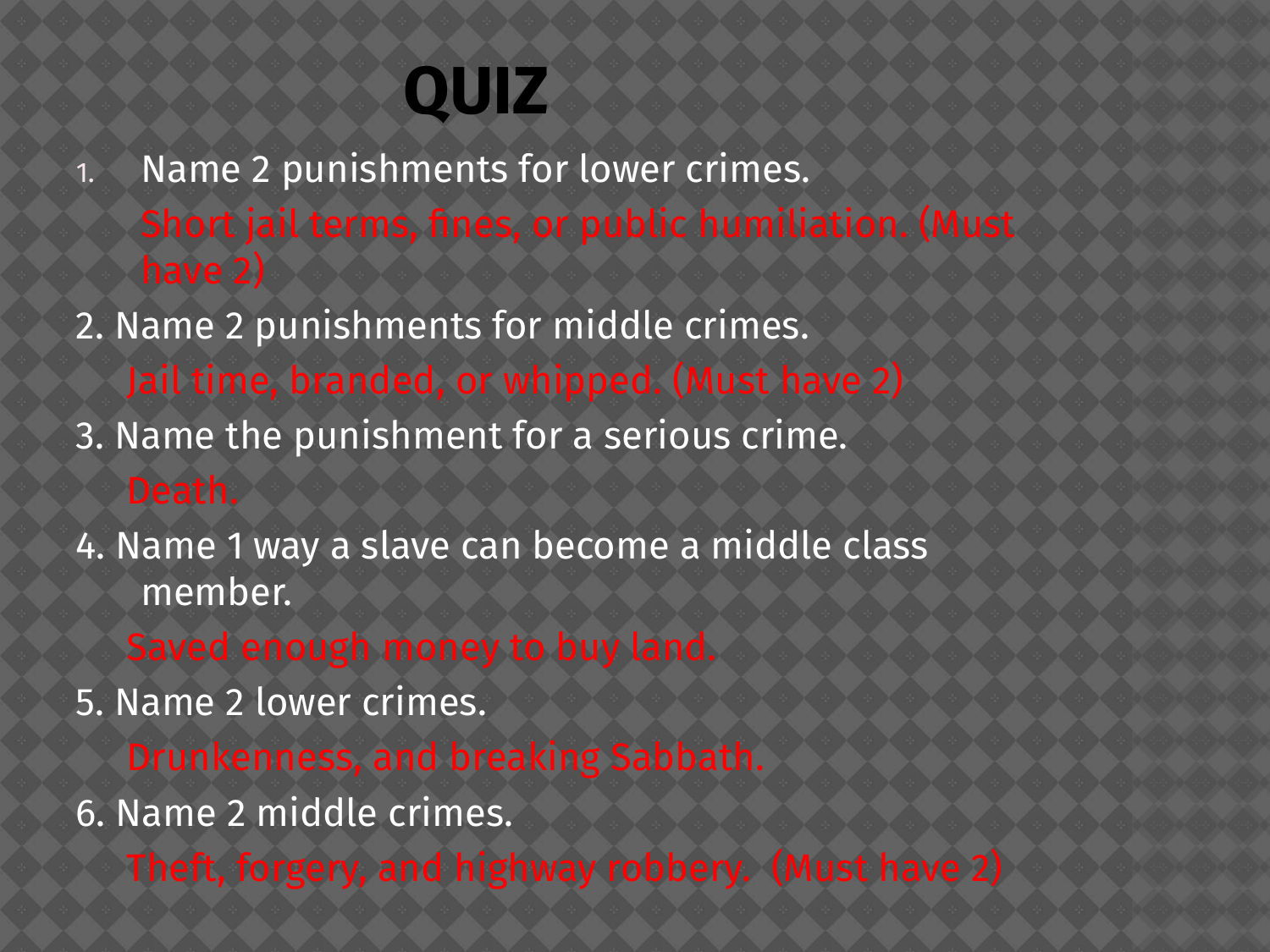

# Quiz
Name 2 punishments for lower crimes.
	Short jail terms, fines, or public humiliation. (Must have 2)
2. Name 2 punishments for middle crimes.
     Jail time, branded, or whipped. (Must have 2)
3. Name the punishment for a serious crime.
     Death.
4. Name 1 way a slave can become a middle class member.
     Saved enough money to buy land.
5. Name 2 lower crimes.
     Drunkenness, and breaking Sabbath.
6. Name 2 middle crimes.
     Theft, forgery, and highway robbery.  (Must have 2)